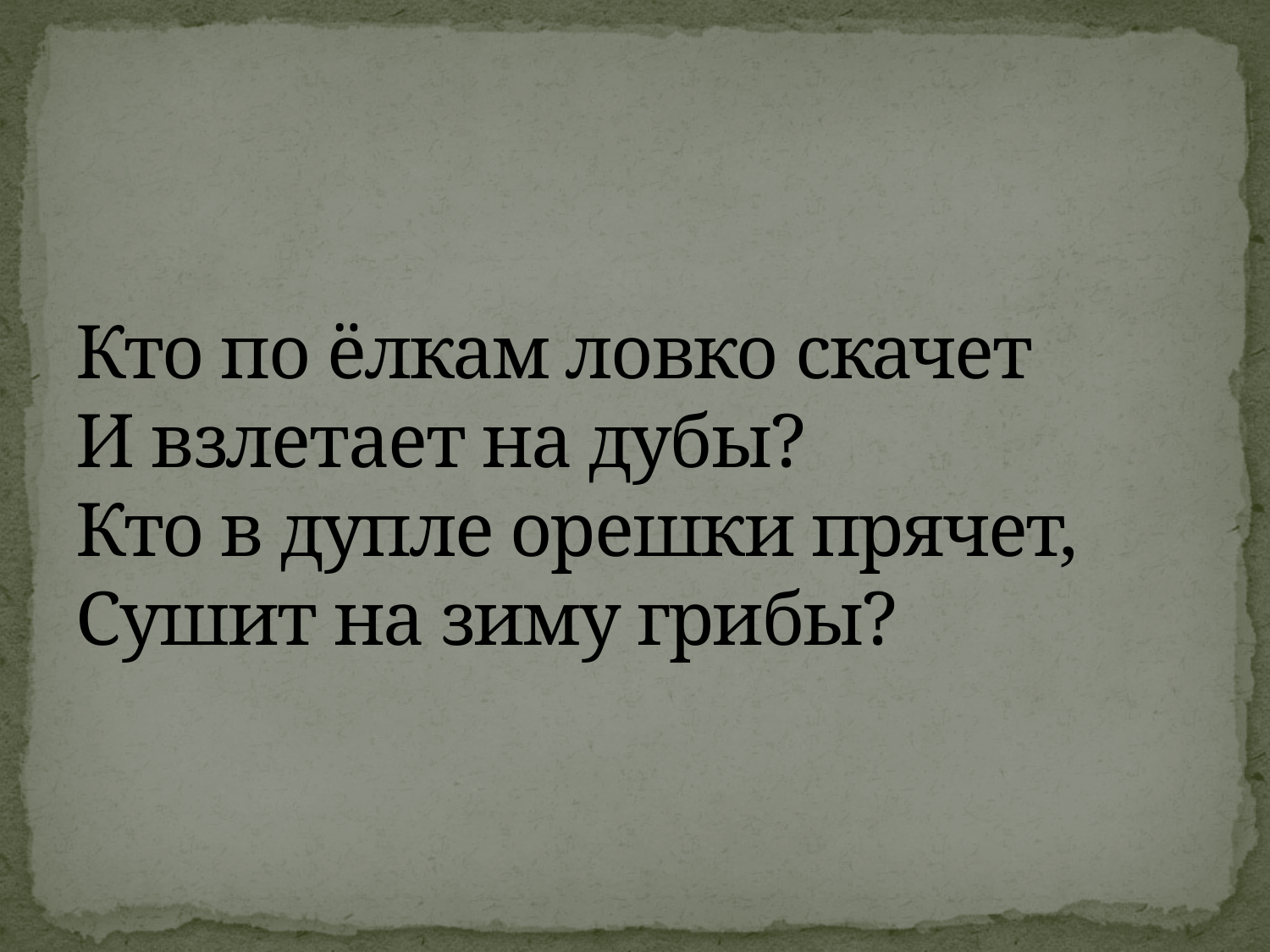

# Кто по ёлкам ловко скачет И взлетает на дубы? Кто в дупле орешки прячет, Сушит на зиму грибы?